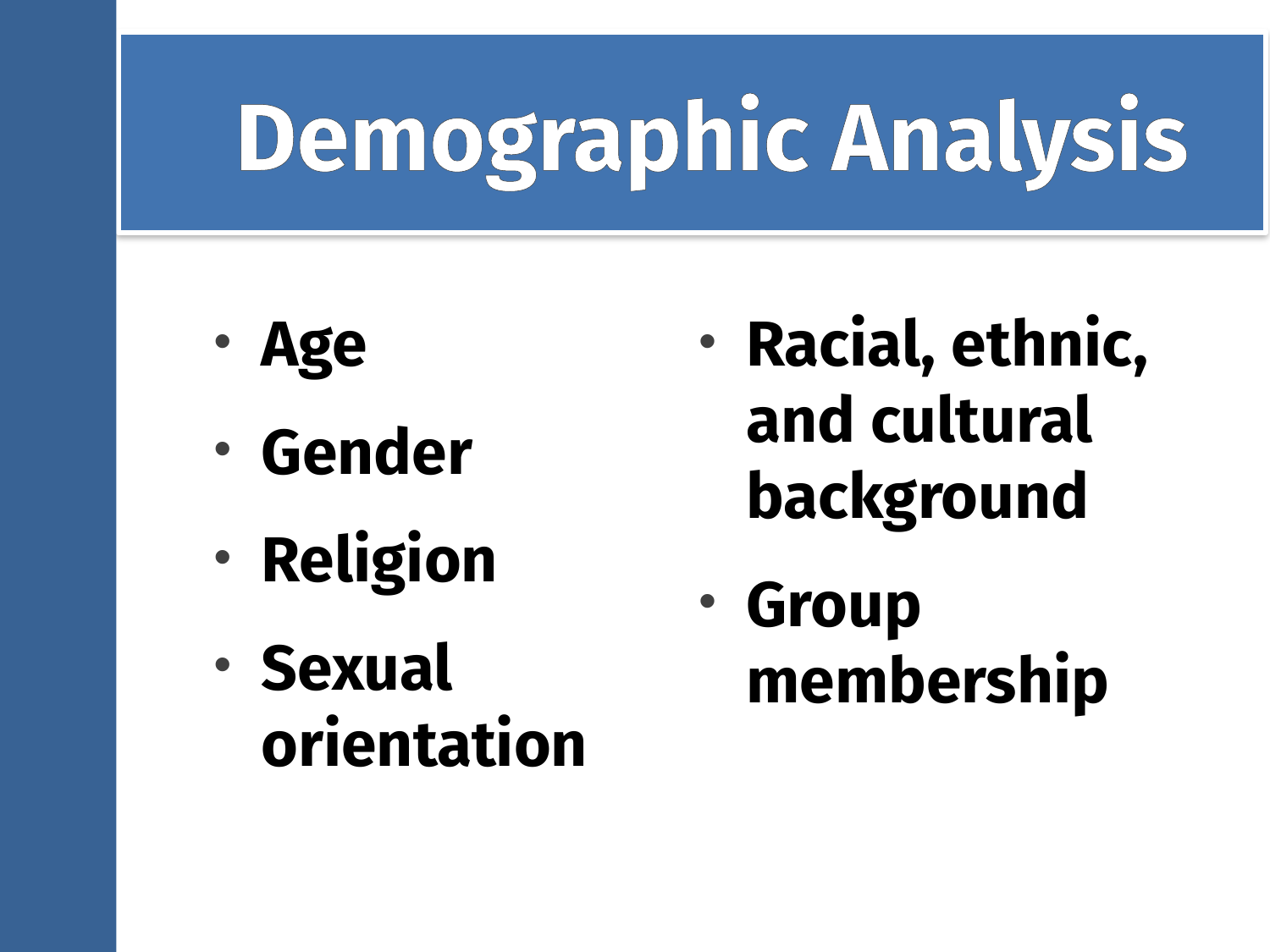

# Demographic Analysis
Age
Gender
Religion
Sexual orientation

Racial, ethnic, and cultural background
Group membership